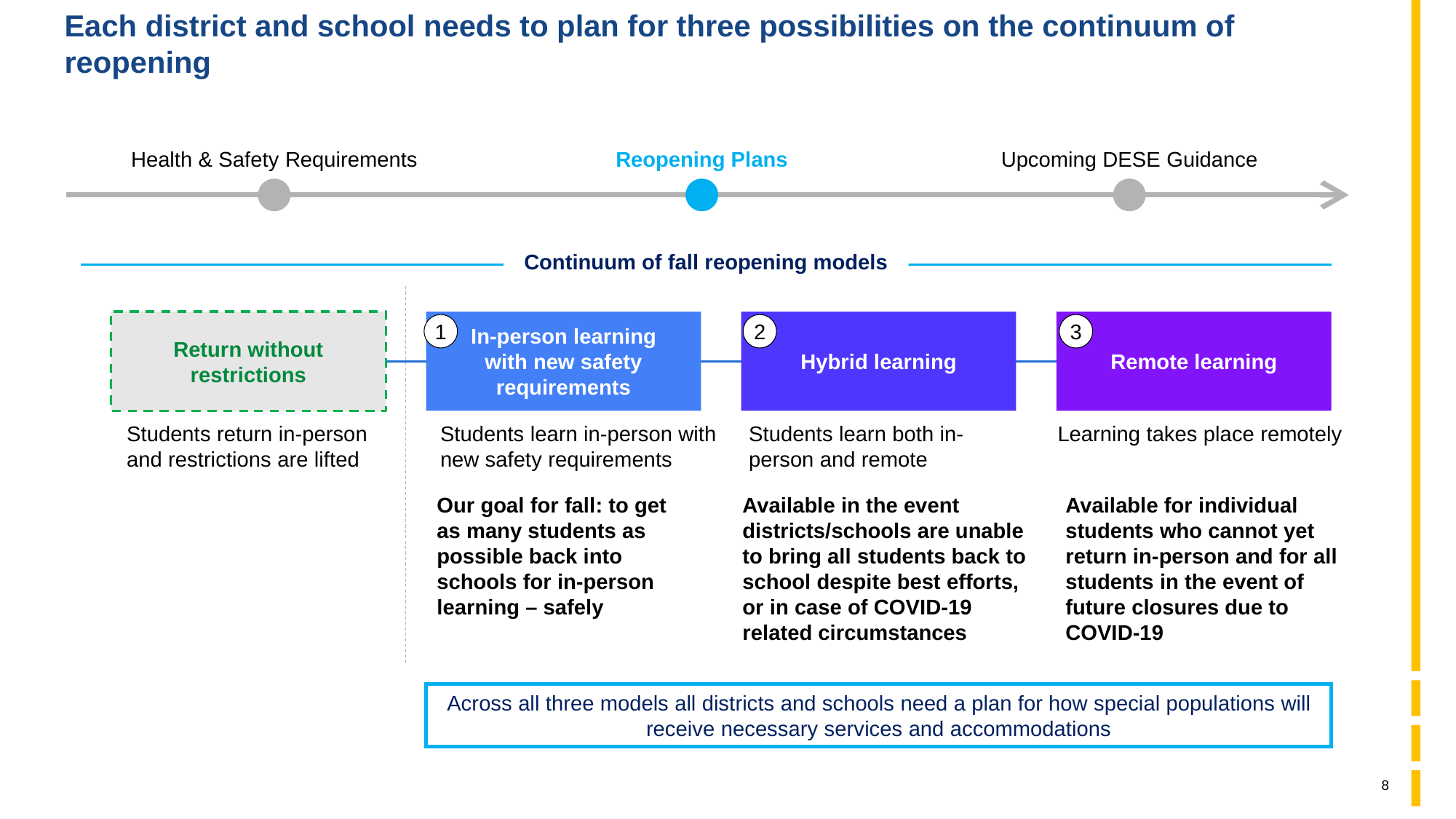

# Each district and school needs to plan for three possibilities on the continuum of reopening
Health & Safety Requirements
Reopening Plans
Upcoming DESE Guidance

Continuum of fall reopening models
Return without restrictions
In-person learning with new safety requirements
Hybrid learning
Remote learning
1
2
3
Students return in-person and restrictions are lifted
Students learn in-person with new safety requirements
Students learn both in-person and remote
Learning takes place remotely
Our goal for fall: to get as many students as possible back into schools for in-person learning – safely
Available in the event districts/schools are unable to bring all students back to school despite best efforts, or in case of COVID-19 related circumstances
Available for individual students who cannot yet return in-person and for all students in the event of future closures due to COVID-19
Across all three models all districts and schools need a plan for how special populations will receive necessary services and accommodations